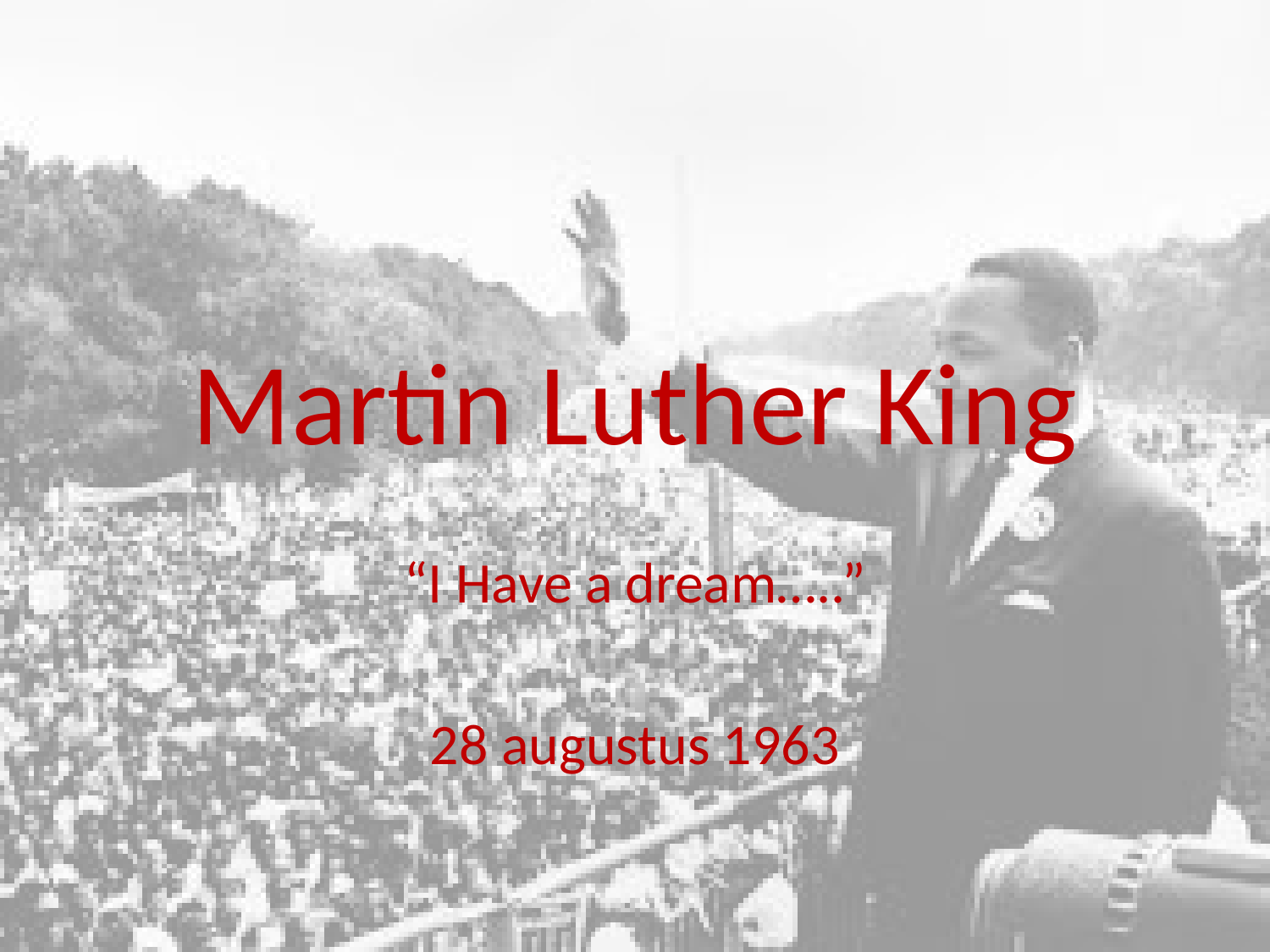

# Martin Luther King
“I Have a dream…..”

28 augustus 1963